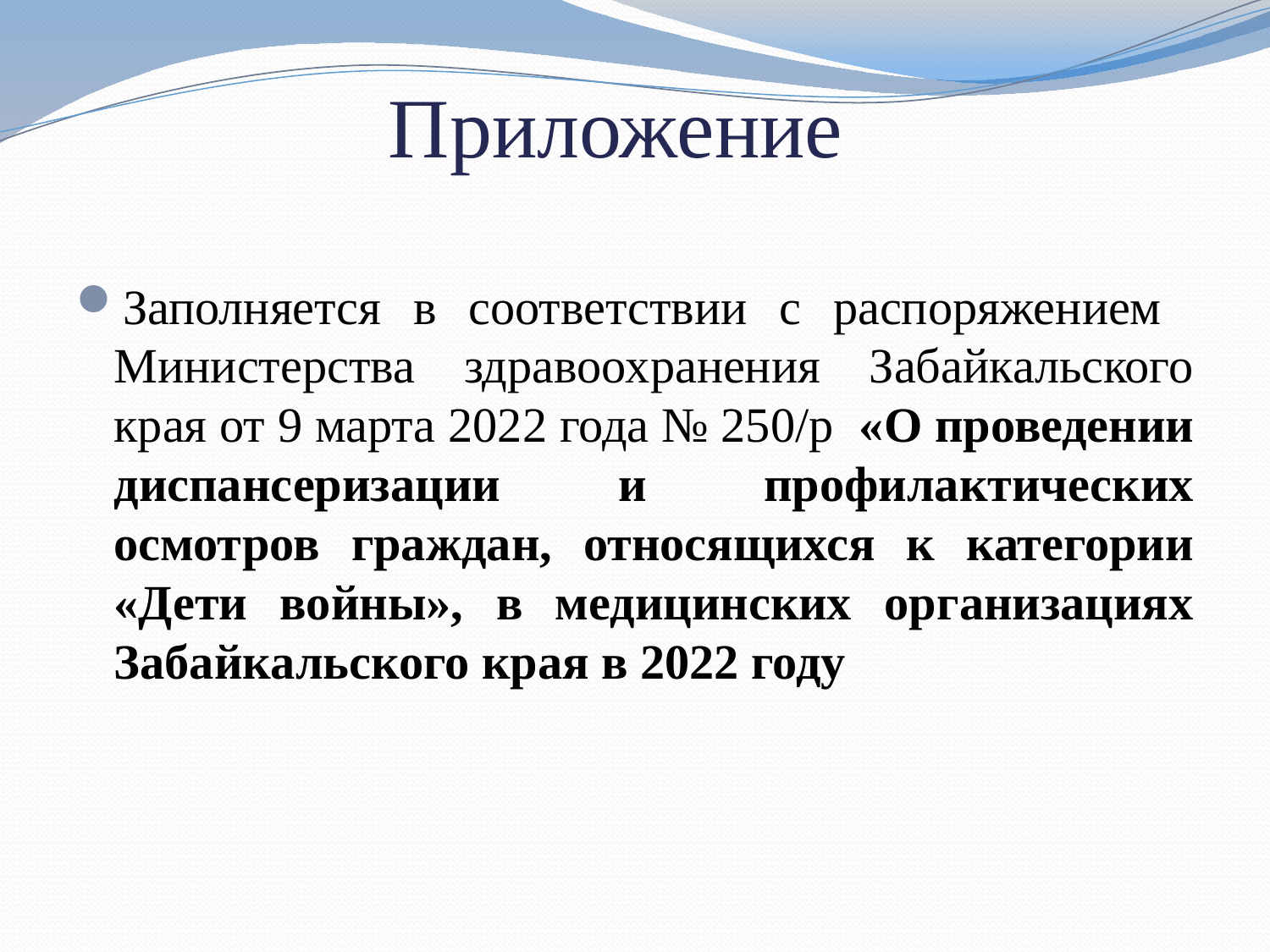

# Приложение
Заполняется в соответствии с распоряжением  Министерства здравоохранения Забайкальского края от 9 марта 2022 года № 250/р  «О проведении диспансеризации и профилактических осмотров граждан, относящихся к категории «Дети войны», в медицинских организациях Забайкальского края в 2022 году